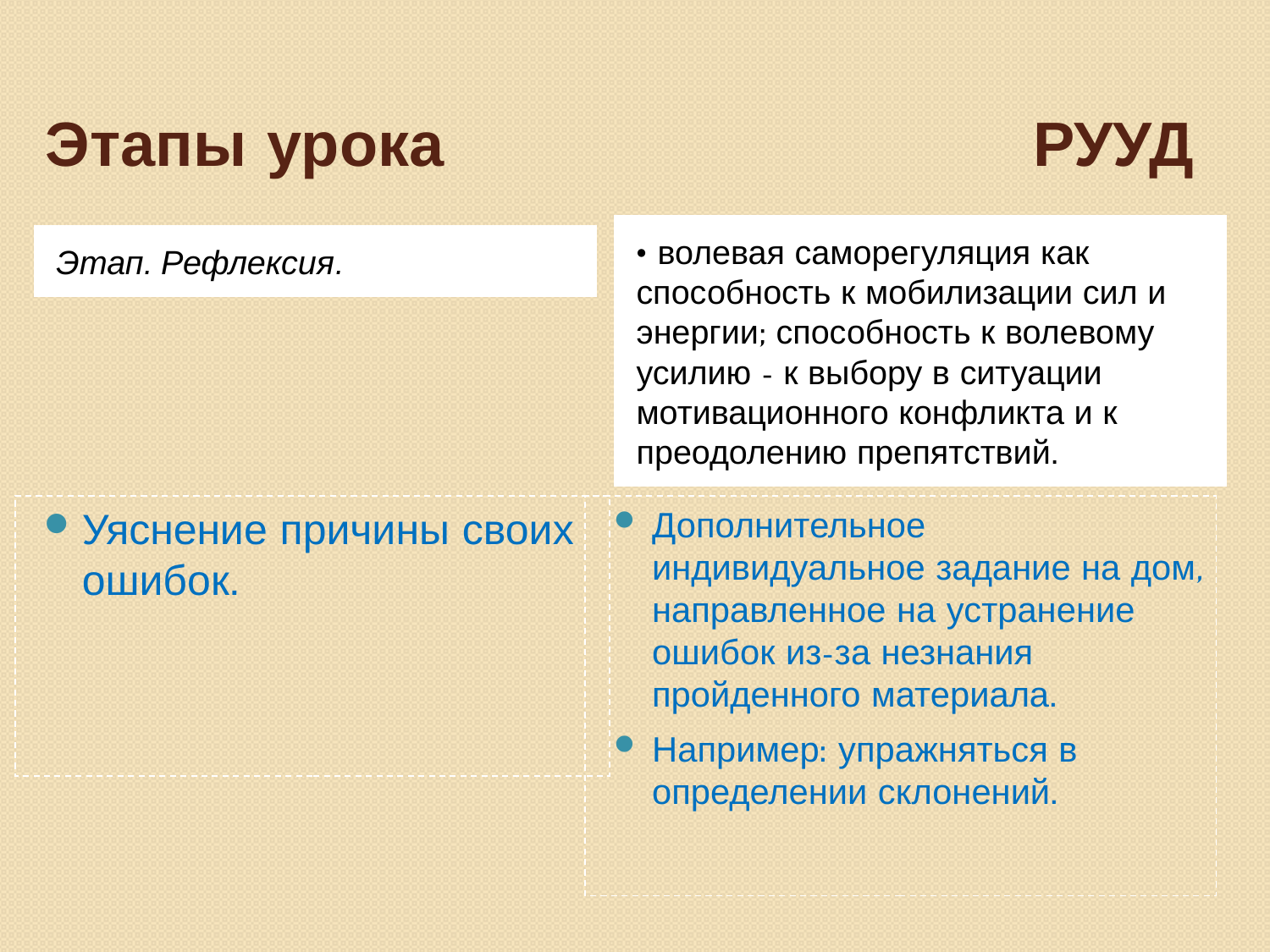

# Этапы урока                             РУУД
• волевая саморегуляция как способность к мобилизации сил и энергии; способность к волевому усилию - к выбору в ситуации мотивационного конфликта и к преодолению препятствий.
Этап. Рефлексия.
Уяснение причины своих ошибок.
Дополнительное индивидуальное задание на дом, направленное на устранение ошибок из-за незнания пройденного материала.
Например: упражняться в определении склонений.